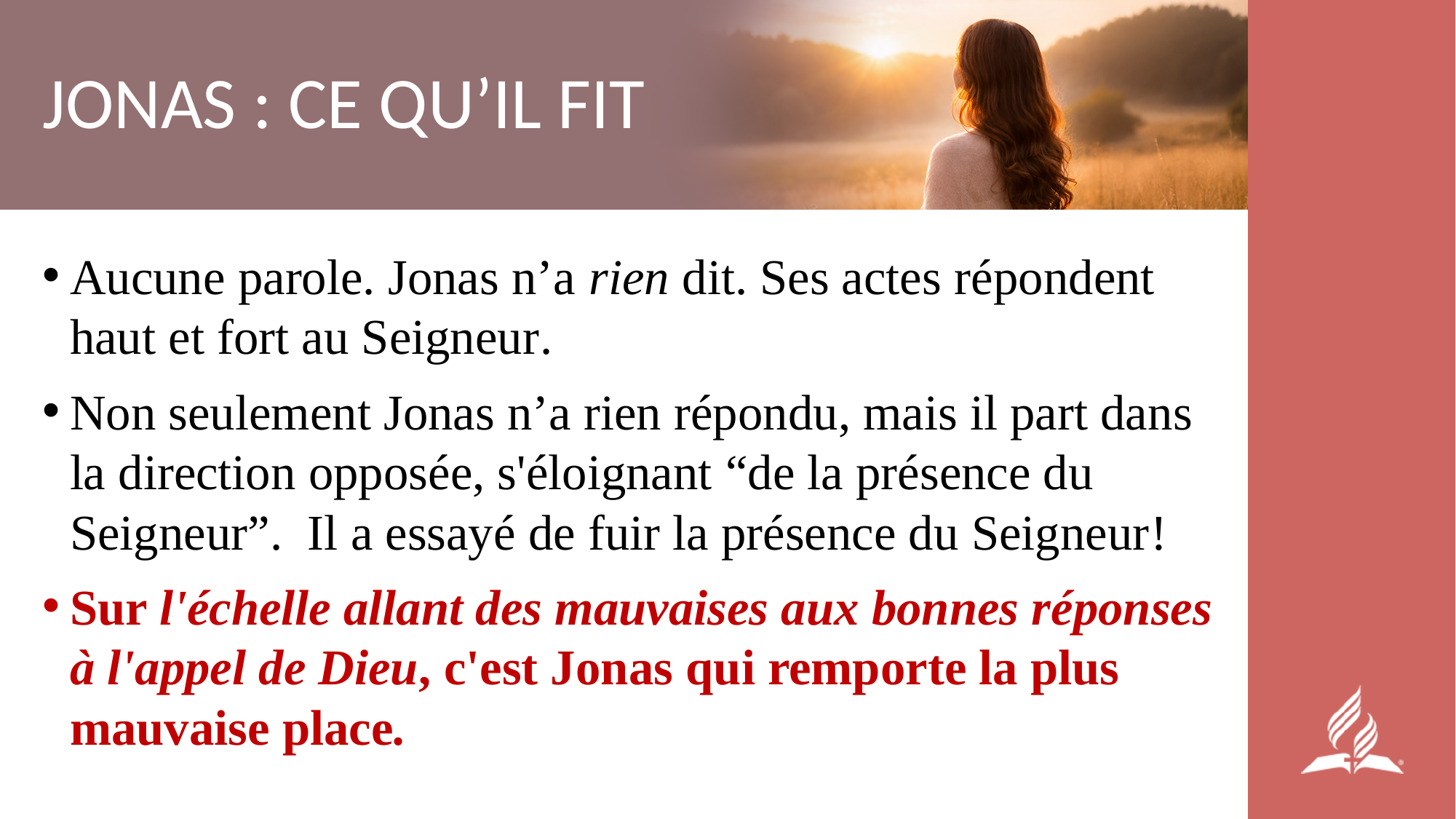

# JONAS : CE QU’IL FIT
Aucune parole. Jonas n’a rien dit. Ses actes répondent haut et fort au Seigneur.
Non seulement Jonas n’a rien répondu, mais il part dans la direction opposée, s'éloignant “de la présence du Seigneur”.  Il a essayé de fuir la présence du Seigneur!
Sur l'échelle allant des mauvaises aux bonnes réponses à l'appel de Dieu, c'est Jonas qui remporte la plus mauvaise place.